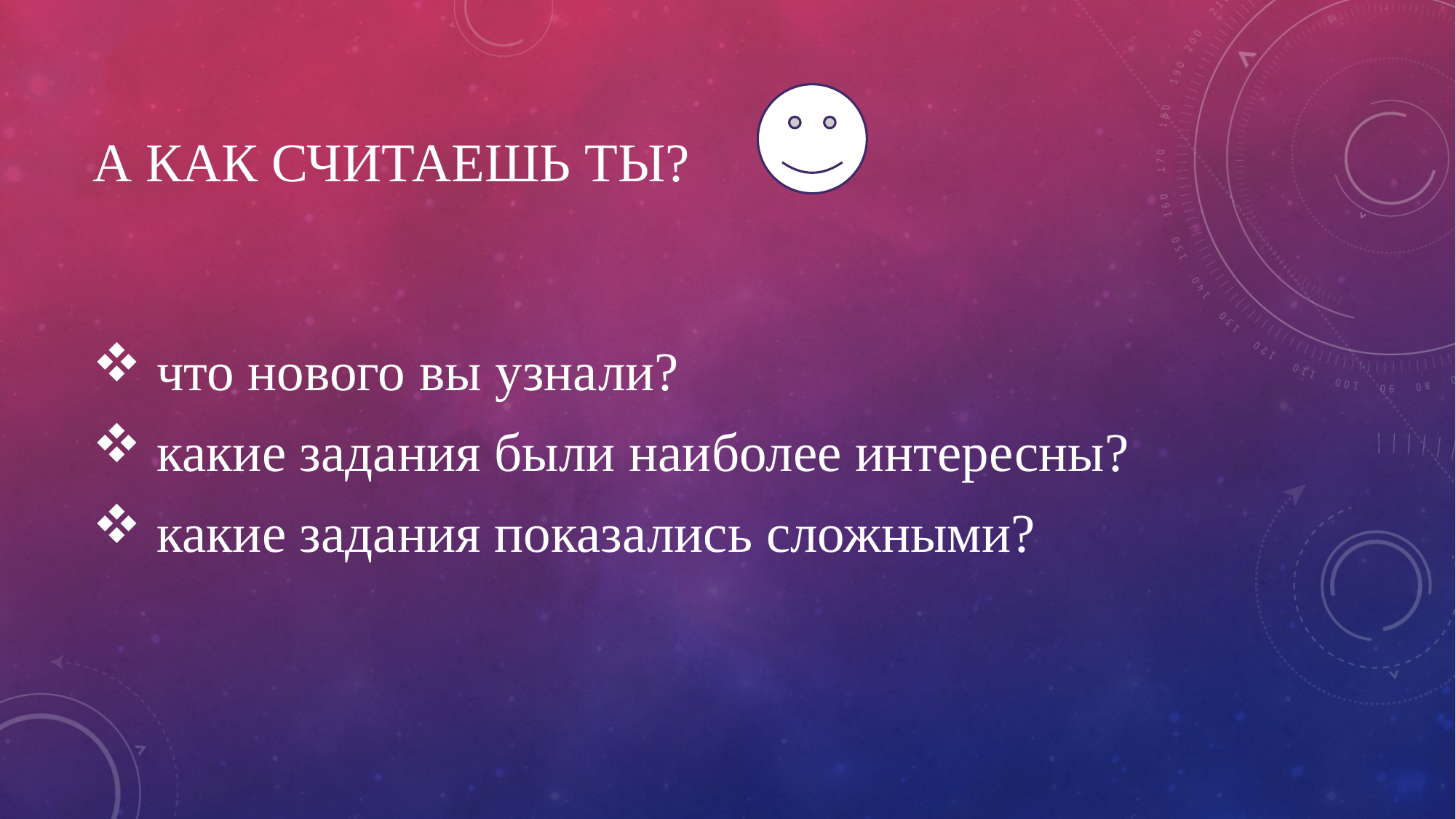

# А как считаешь ты?

 что нового вы узнали?
 какие задания были наиболее интересны?
 какие задания показались сложными?